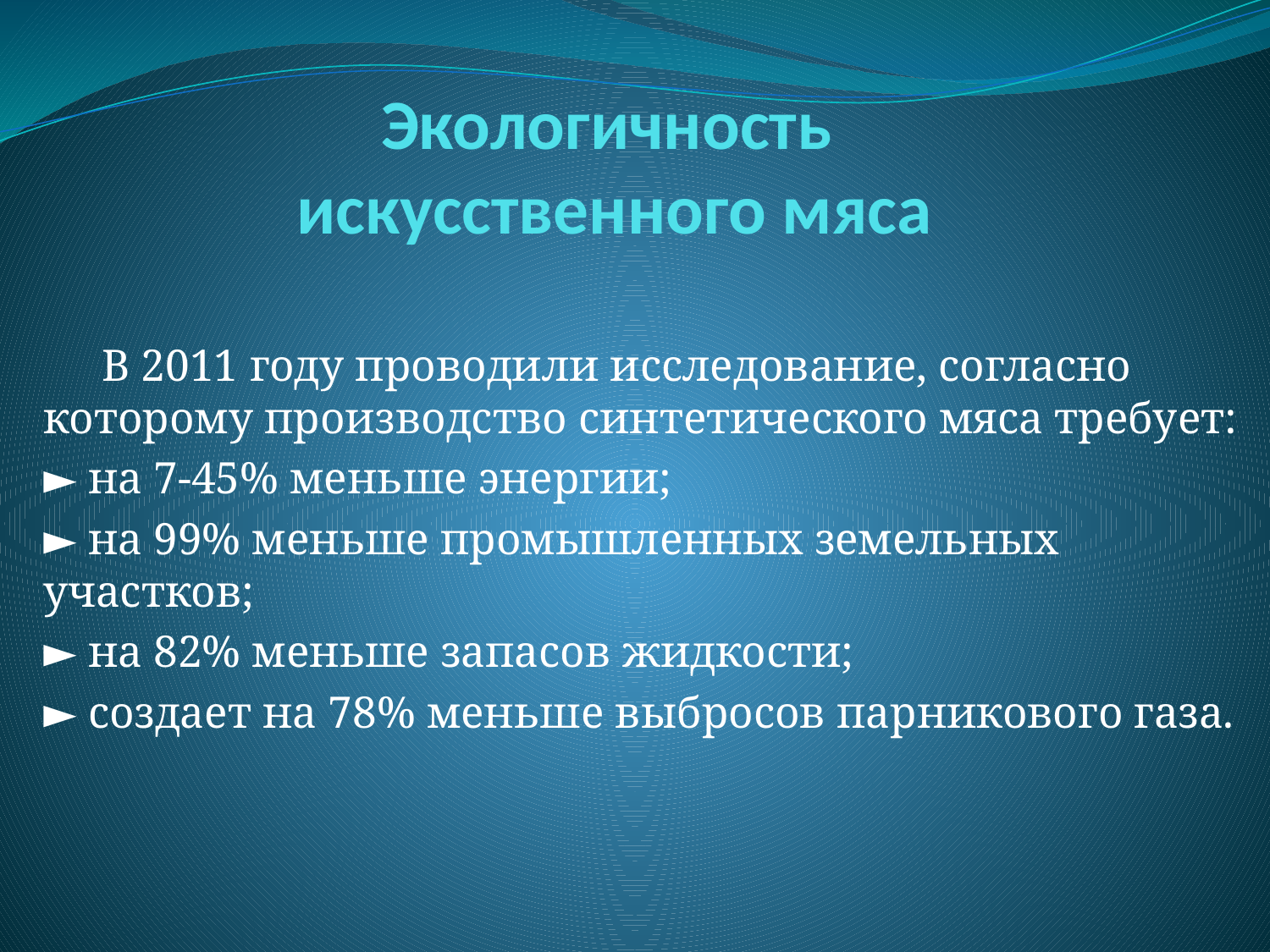

# Экологичность искусственного мяса

     В 2011 году проводили исследование, согласно которому производство синтетического мяса требует:
► на 7-45% меньше энергии;
► на 99% меньше промышленных земельных участков;
► на 82% меньше запасов жидкости;
► создает на 78% меньше выбросов парникового газа.